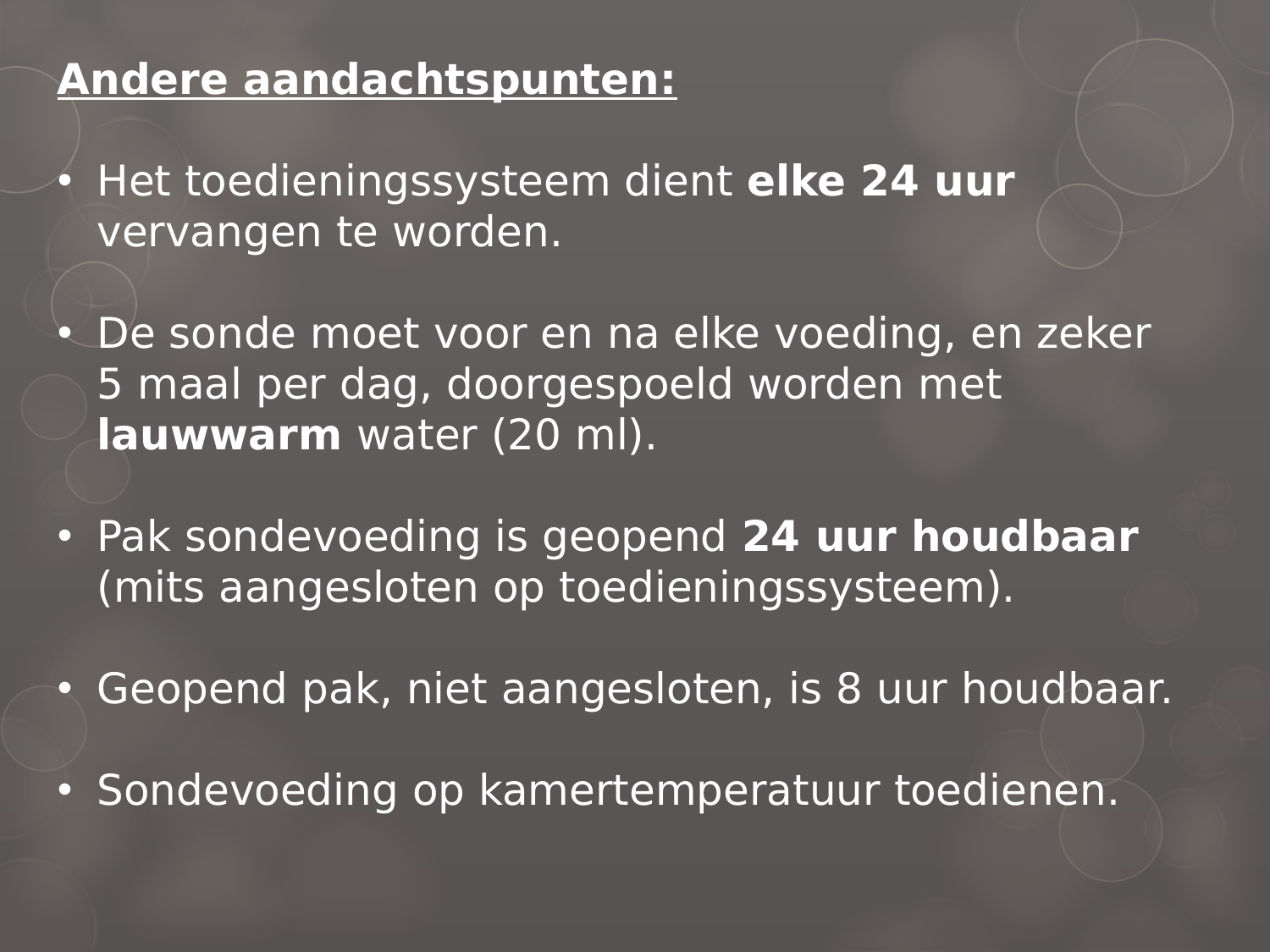

Andere aandachtspunten:

Het toedieningssysteem dient elke 24 uur vervangen te worden.

De sonde moet voor en na elke voeding, en zeker 5 maal per dag, doorgespoeld worden met lauwwarm water (20 ml).

Pak sondevoeding is geopend 24 uur houdbaar (mits aangesloten op toedieningssysteem).

Geopend pak, niet aangesloten, is 8 uur houdbaar.

Sondevoeding op kamertemperatuur toedienen.